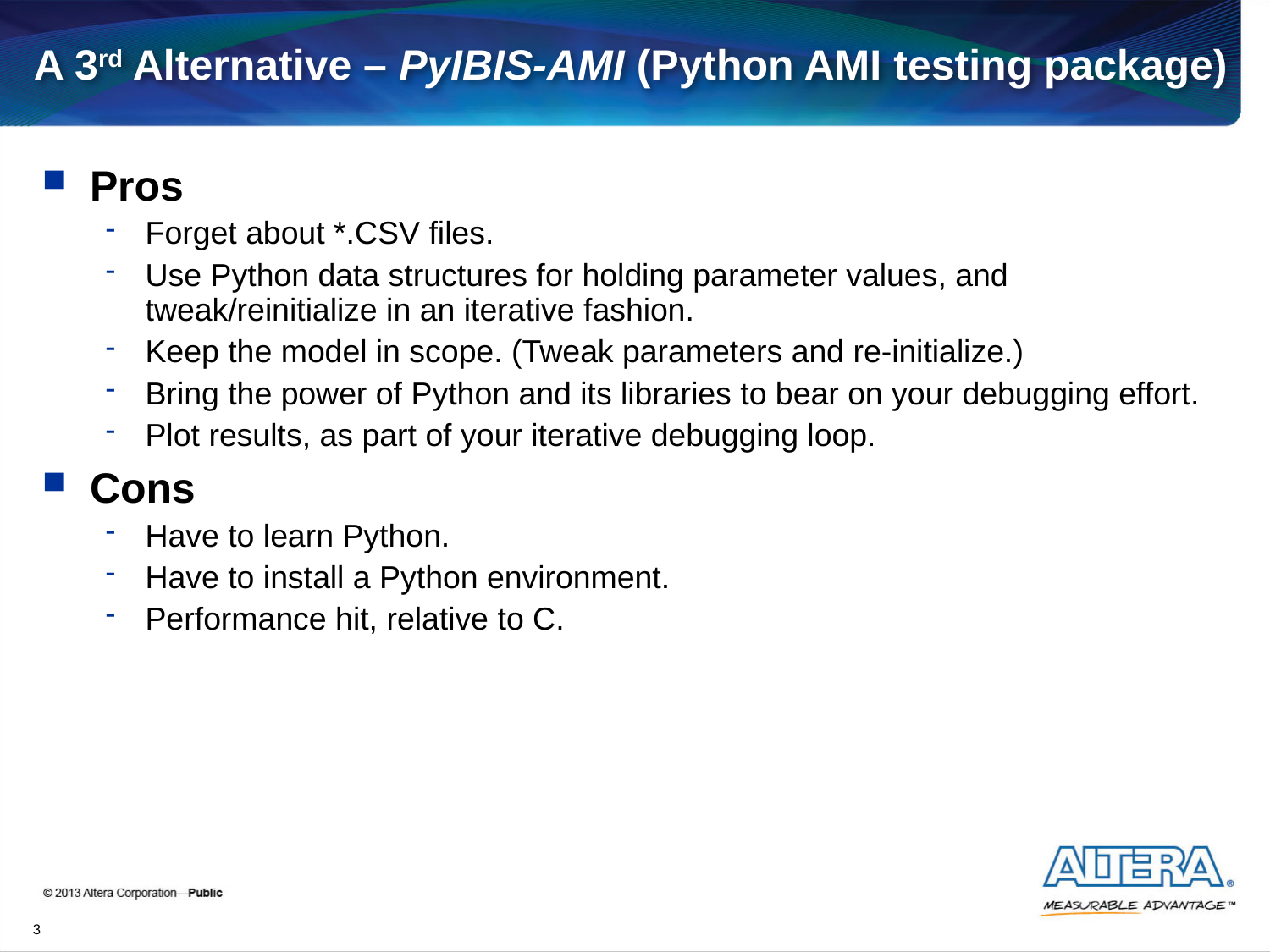

# A 3rd Alternative – PyIBIS-AMI (Python AMI testing package)
Pros
Forget about *.CSV files.
Use Python data structures for holding parameter values, and tweak/reinitialize in an iterative fashion.
Keep the model in scope. (Tweak parameters and re-initialize.)
Bring the power of Python and its libraries to bear on your debugging effort.
Plot results, as part of your iterative debugging loop.
Cons
Have to learn Python.
Have to install a Python environment.
Performance hit, relative to C.
3